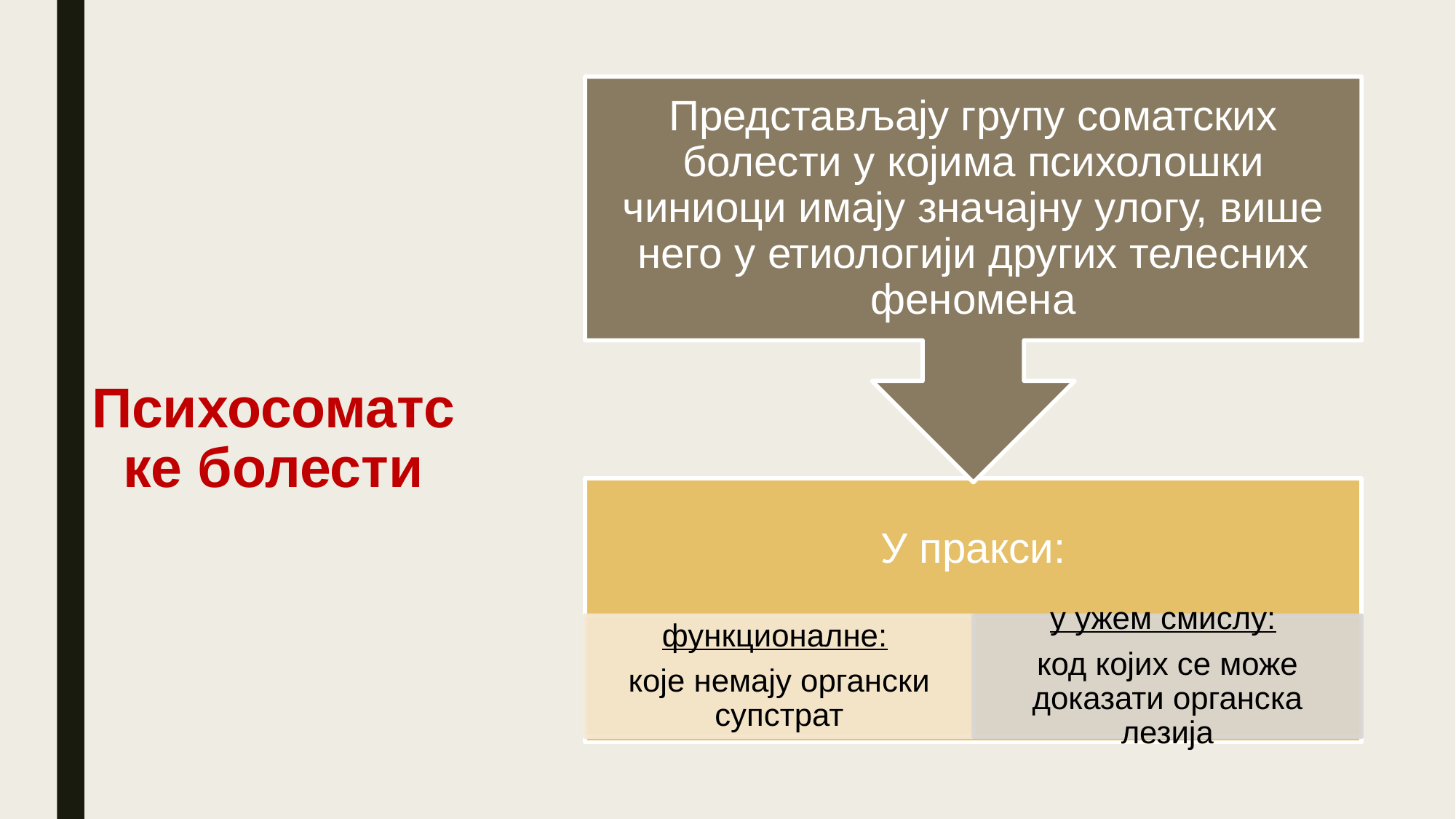

# Психосоматске болести
У пракси:
функционалне:
које немају органски супстрат
у ужем смислу:
код којих се може доказати органска лезија
Представљају групу соматских болести у којима психолошки чиниоци имају значајну улогу, више него у етиологији других телесних феномена